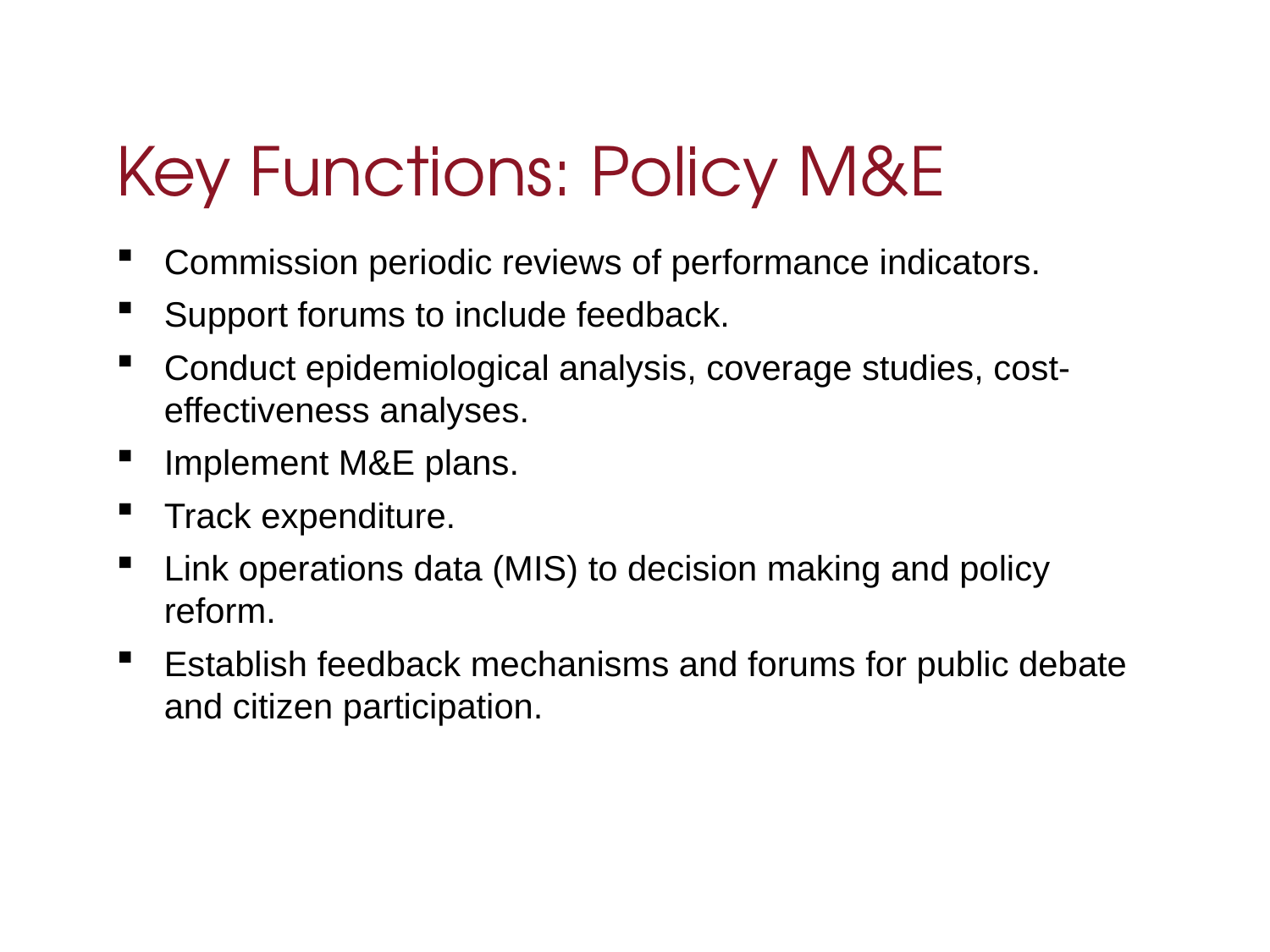

# Key Functions: Policy M&E
Commission periodic reviews of performance indicators.
Support forums to include feedback.
Conduct epidemiological analysis, coverage studies, cost-effectiveness analyses.
Implement M&E plans.
Track expenditure.
Link operations data (MIS) to decision making and policy reform.
Establish feedback mechanisms and forums for public debate and citizen participation.